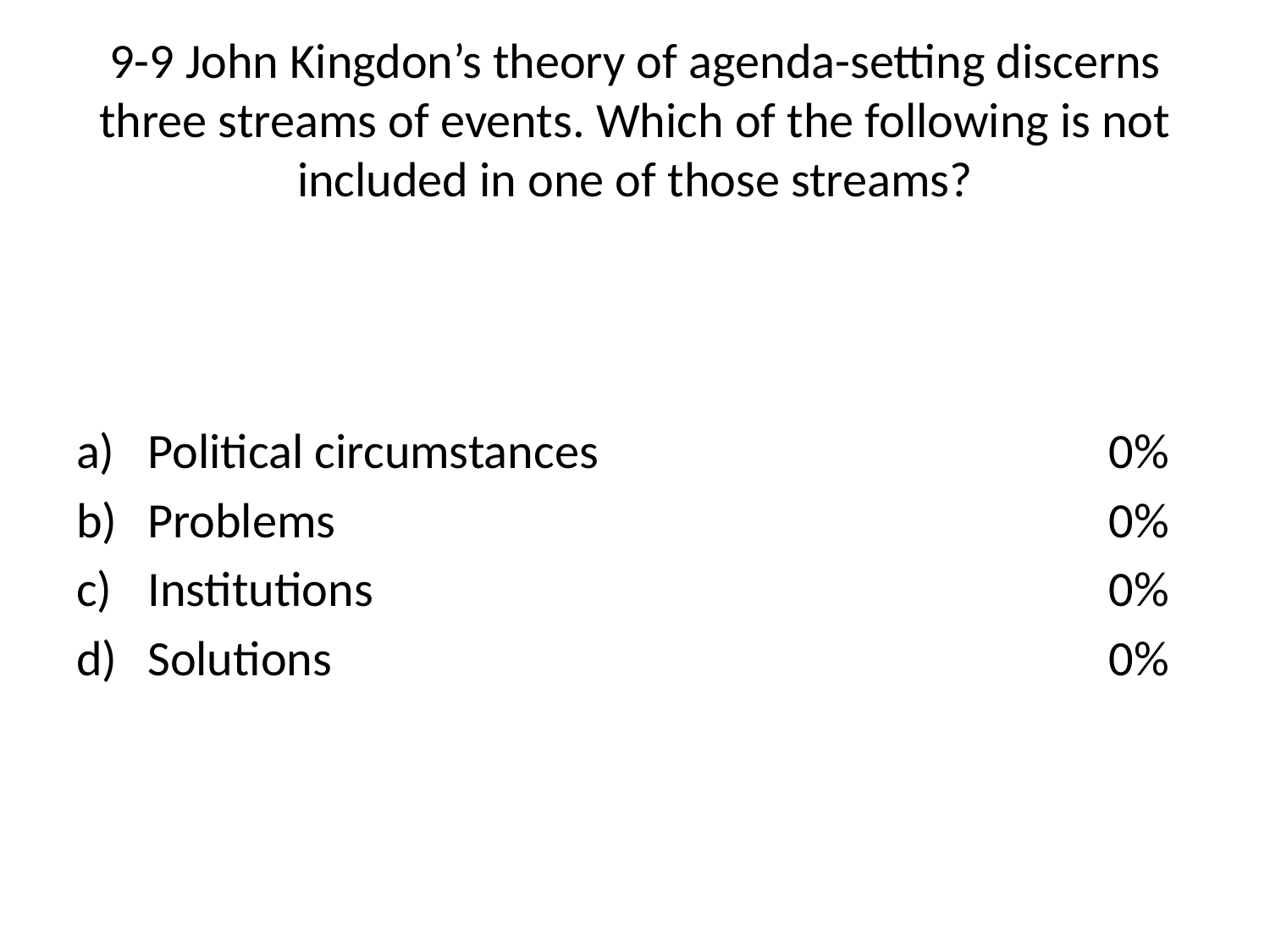

# 9-9 John Kingdon’s theory of agenda-setting discerns three streams of events. Which of the following is not included in one of those streams?
Political circumstances
Problems
Institutions
Solutions
0%
0%
0%
0%